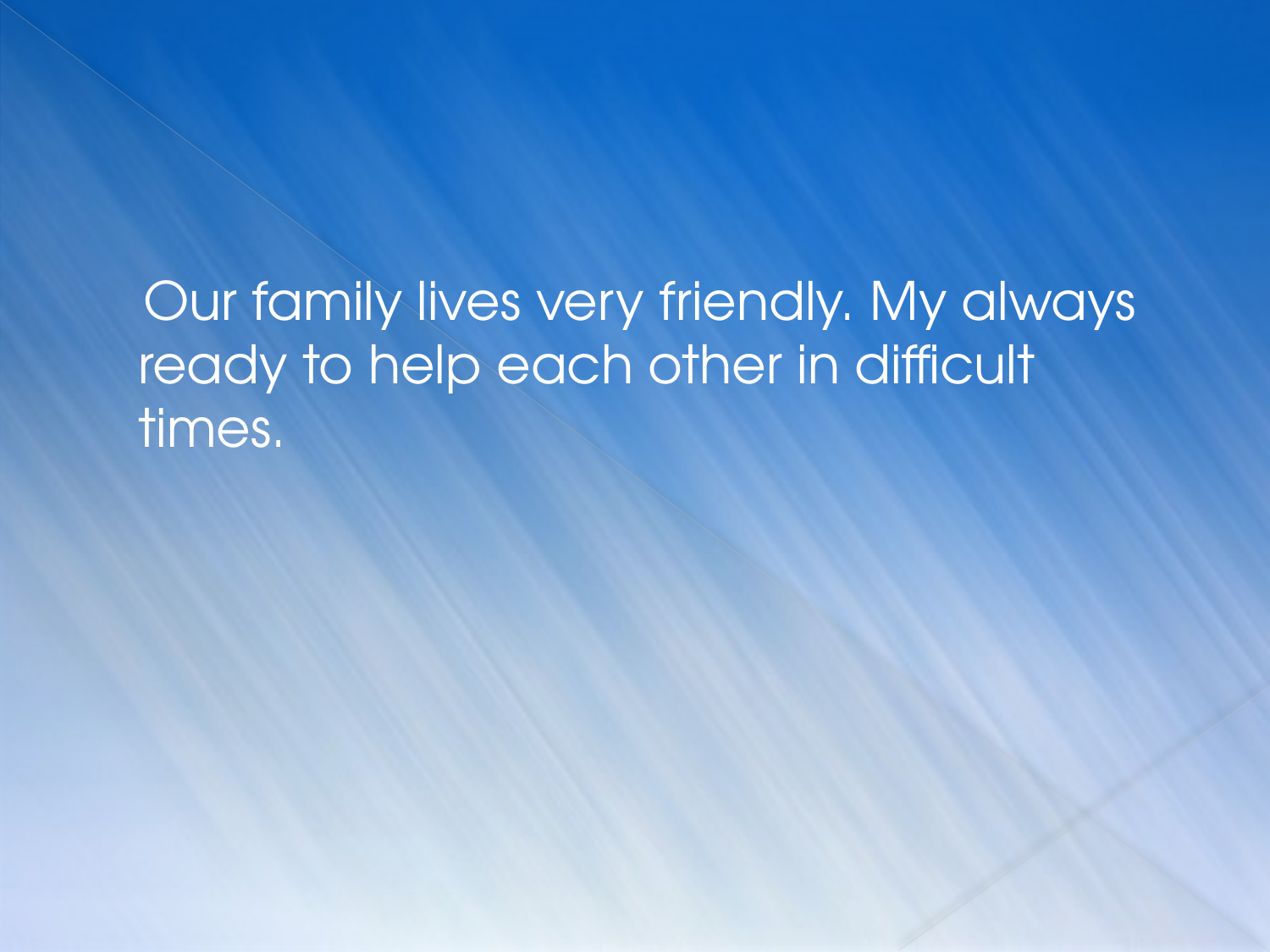

Our family lives very friendly. My always ready to help each other in difficult times.